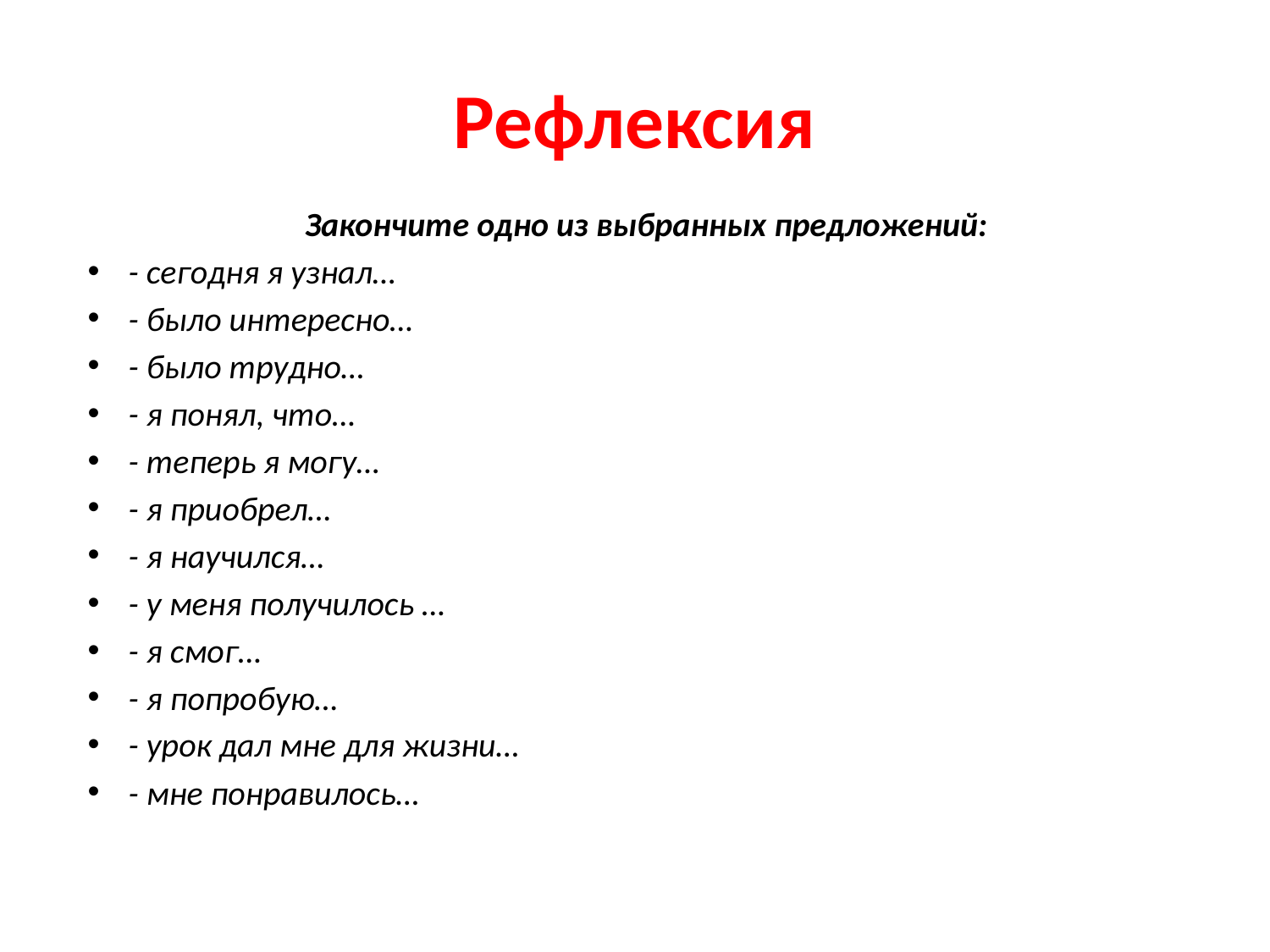

# Рефлексия
Закончите одно из выбранных предложений:
- сегодня я узнал…
- было интересно…
- было трудно…
- я понял, что…
- теперь я могу…
- я приобрел…
- я научился…
- у меня получилось …
- я смог…
- я попробую…
- урок дал мне для жизни…
- мне понравилось…